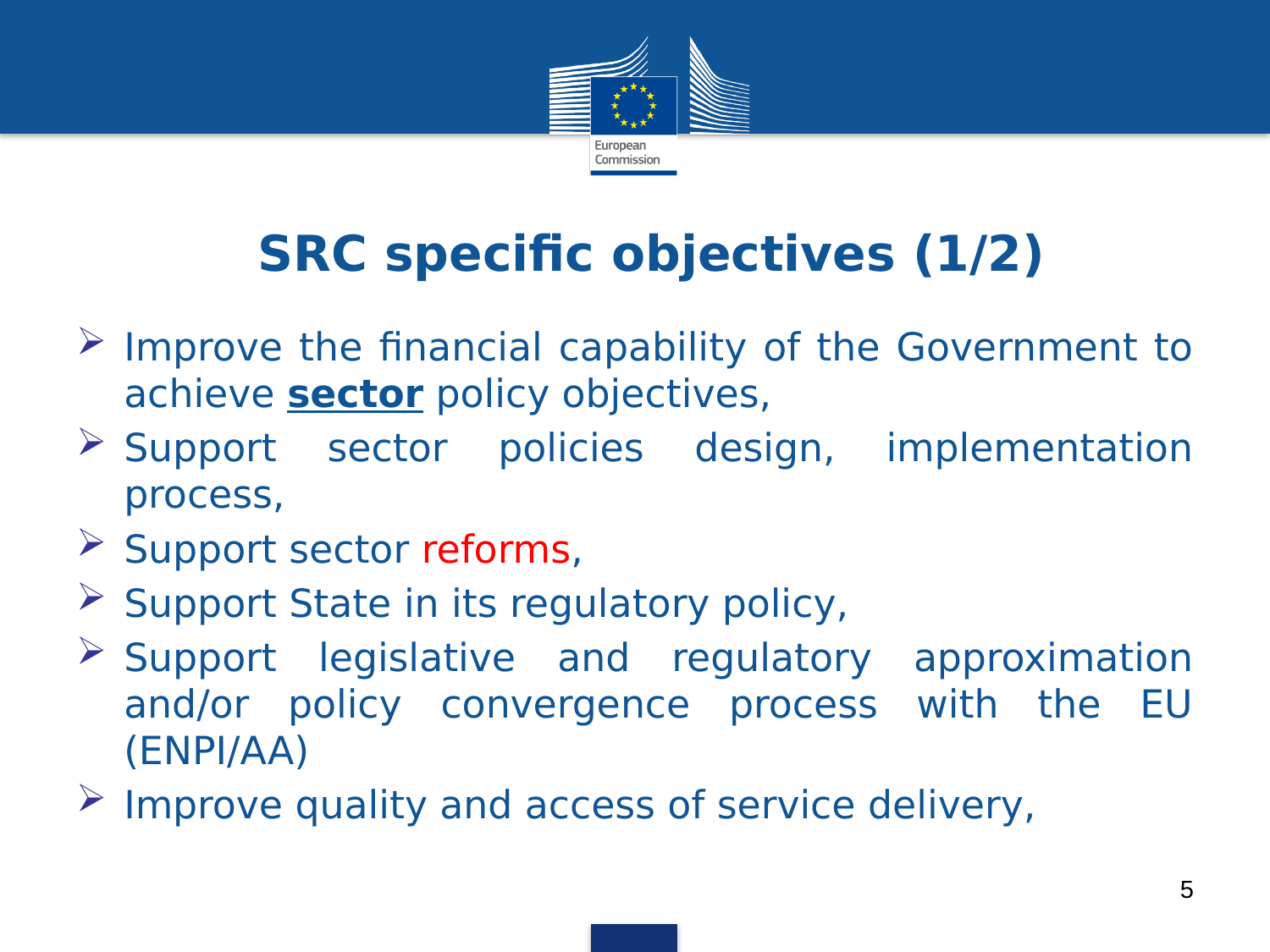

# SRC specific objectives (1/2)
Improve the financial capability of the Government to achieve sector policy objectives,
Support sector policies design, implementation process,
Support sector reforms,
Support State in its regulatory policy,
Support legislative and regulatory approximation and/or policy convergence process with the EU (ENPI/AA)
Improve quality and access of service delivery,

5